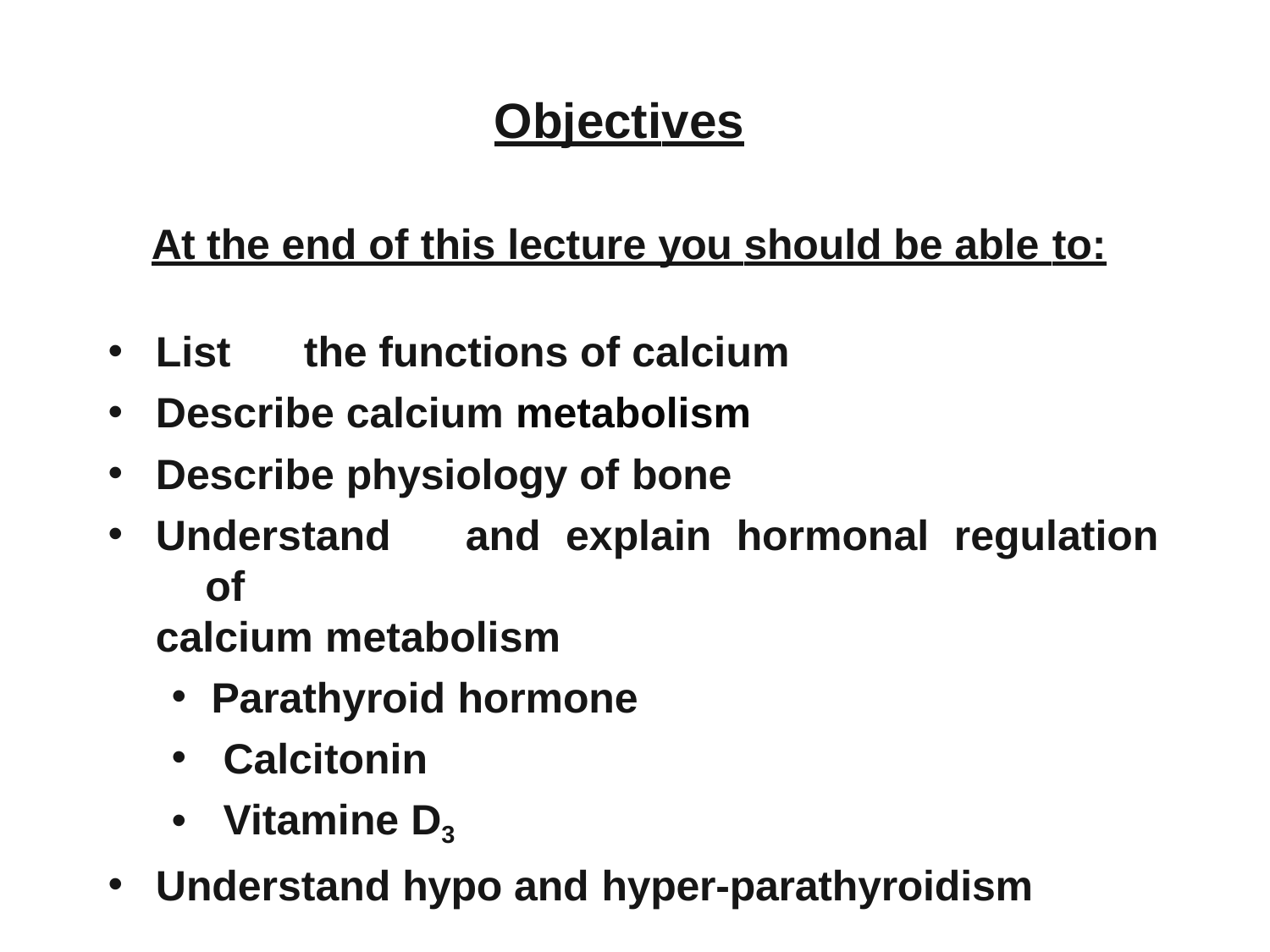

# Objectives
At the end of this lecture you should be able to:

List	the functions of calcium
Describe calcium metabolism
Describe physiology of bone
Understand	and	explain	hormonal	regulation	of
calcium metabolism
Parathyroid hormone
Calcitonin
Vitamine D3
Understand hypo and hyper-parathyroidism